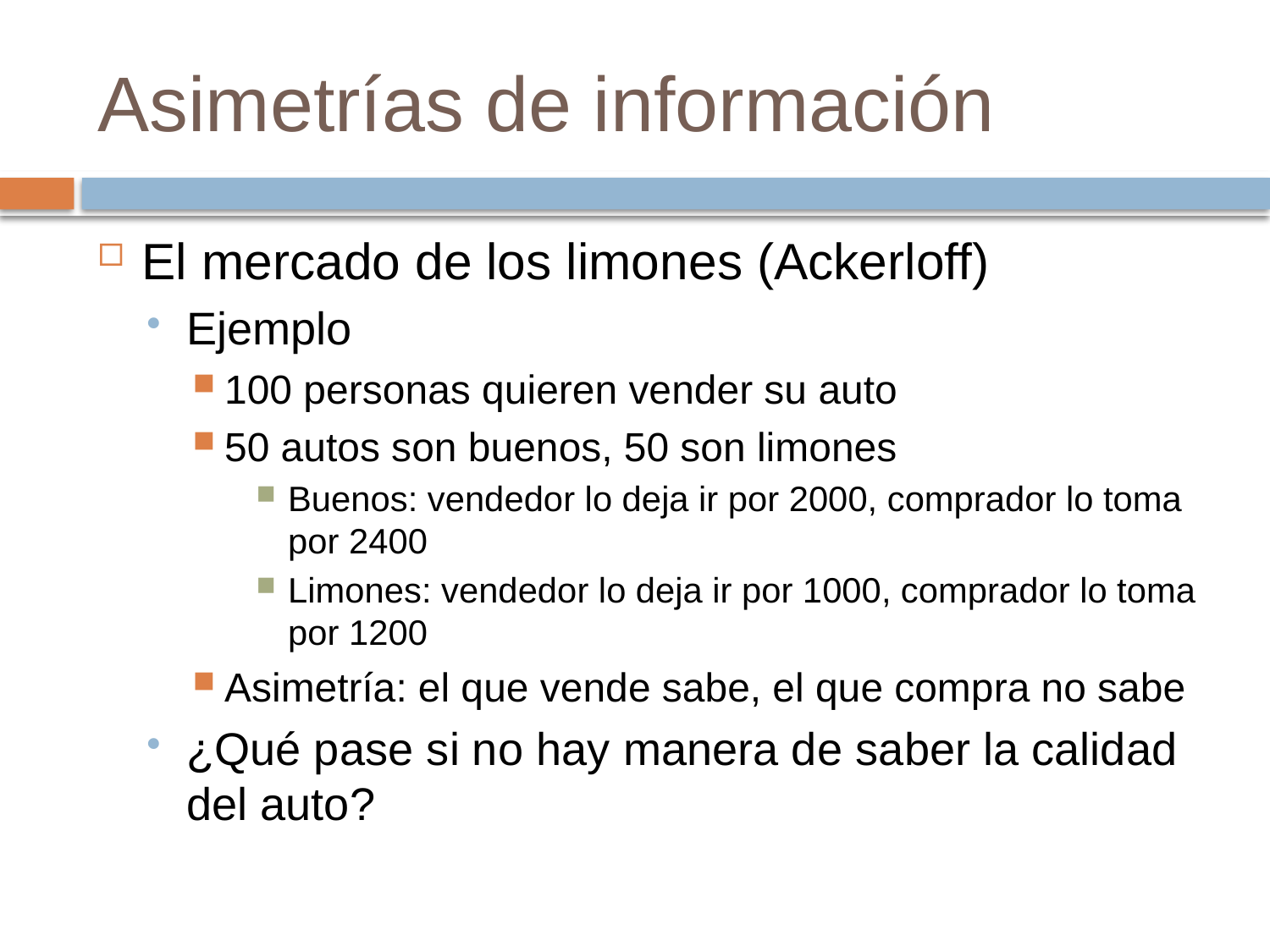

# Asimetrías de información
El mercado de los limones (Ackerloff)
Ejemplo
100 personas quieren vender su auto
50 autos son buenos, 50 son limones
Buenos: vendedor lo deja ir por 2000, comprador lo toma por 2400
Limones: vendedor lo deja ir por 1000, comprador lo toma por 1200
Asimetría: el que vende sabe, el que compra no sabe
¿Qué pase si no hay manera de saber la calidad del auto?